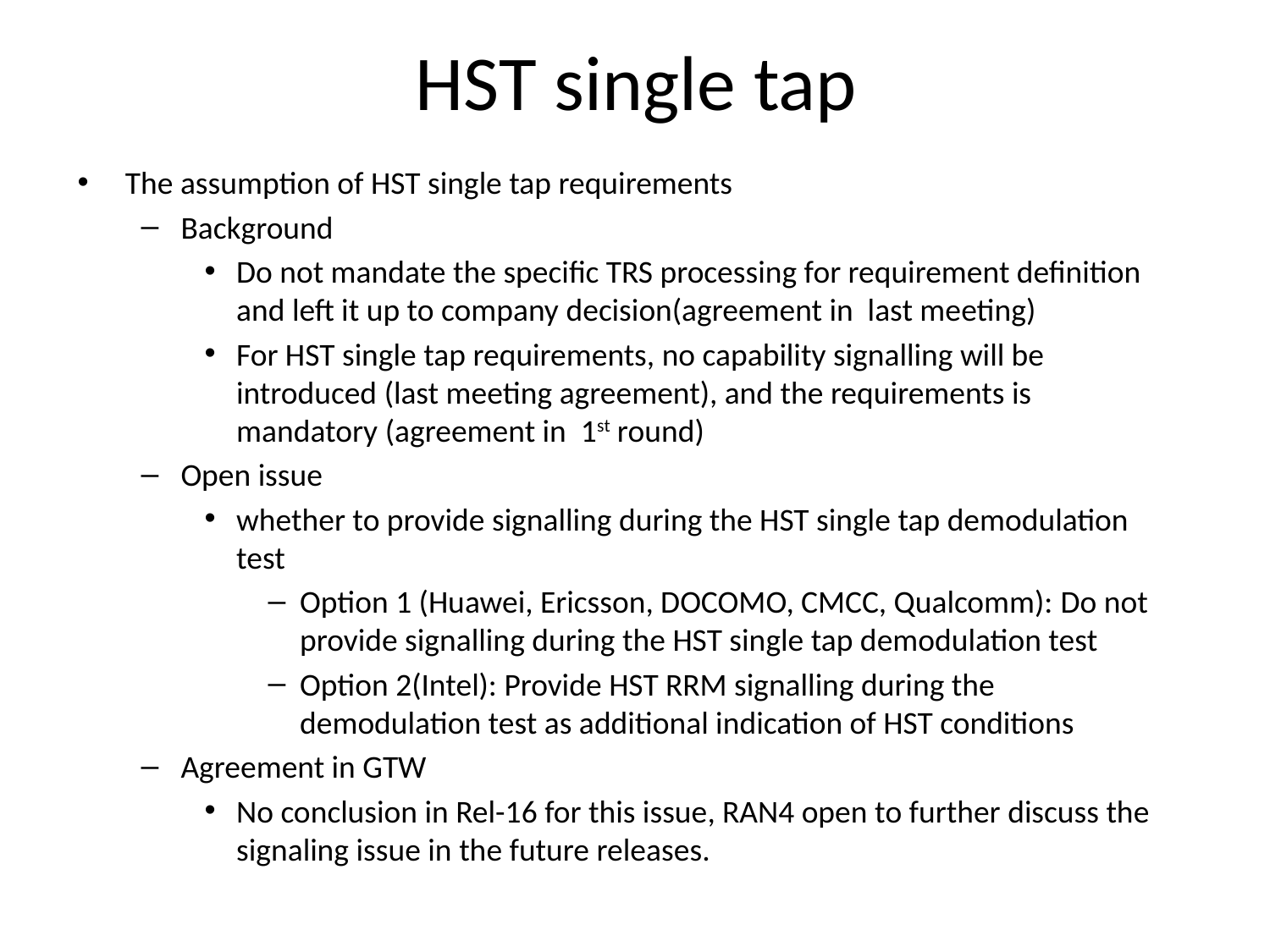

# HST single tap
The assumption of HST single tap requirements
Background
Do not mandate the specific TRS processing for requirement definition and left it up to company decision(agreement in  last meeting)
For HST single tap requirements, no capability signalling will be introduced (last meeting agreement), and the requirements is mandatory (agreement in  1st round)
Open issue
whether to provide signalling during the HST single tap demodulation test
Option 1 (Huawei, Ericsson, DOCOMO, CMCC, Qualcomm): Do not provide signalling during the HST single tap demodulation test
Option 2(Intel): Provide HST RRM signalling during the demodulation test as additional indication of HST conditions
Agreement in GTW
No conclusion in Rel-16 for this issue, RAN4 open to further discuss the signaling issue in the future releases.